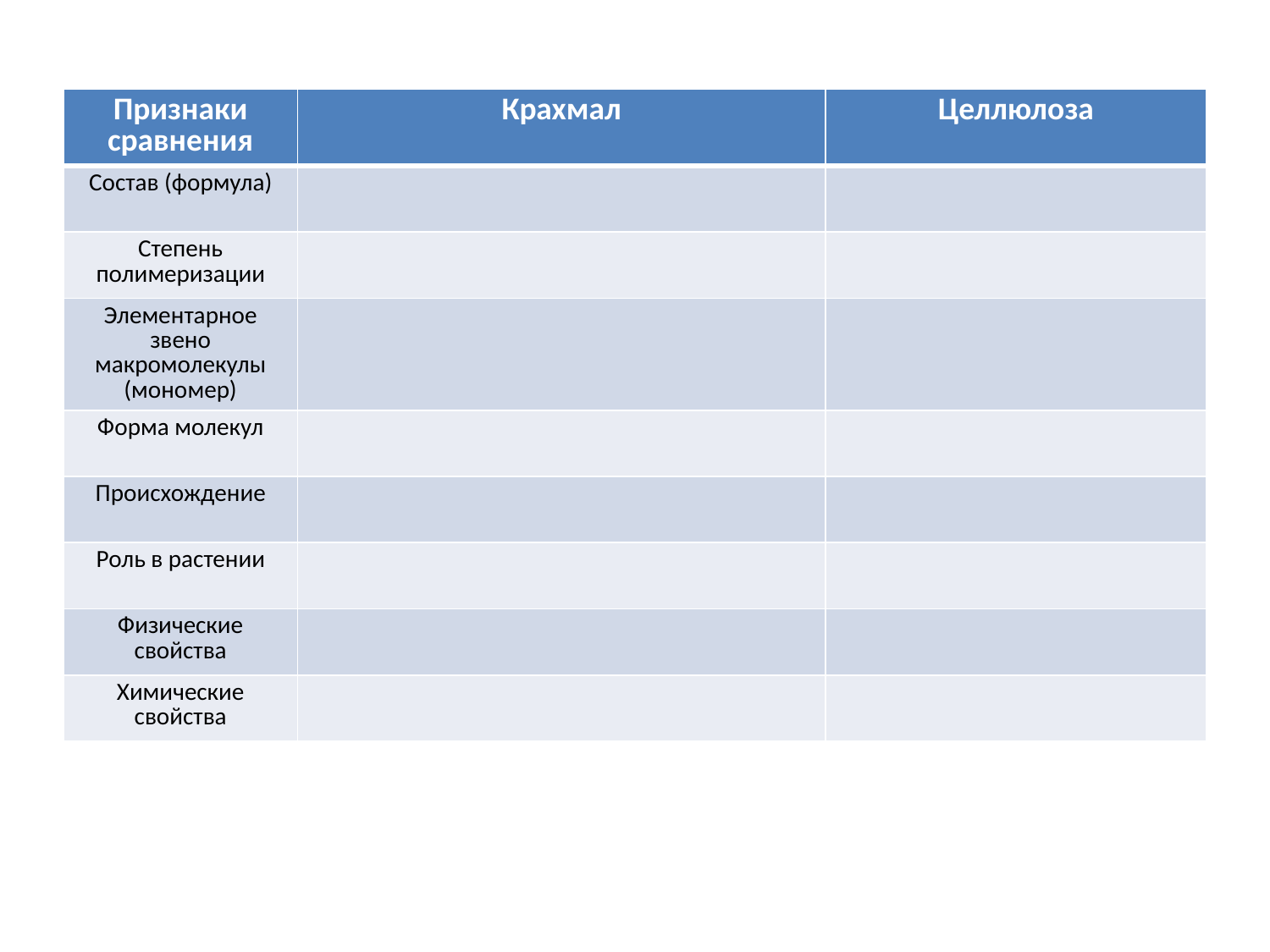

| Признаки сравнения | Крахмал | Целлюлоза |
| --- | --- | --- |
| Состав (формула) |  |  |
| Степень полимеризации |  |  |
| Элементарное звено макромолекулы (мономер) |  |  |
| Форма молекул |  |  |
| Происхождение |  |  |
| Роль в растении |  |  |
| Физические свойства |  |  |
| Химические свойства |  |  |